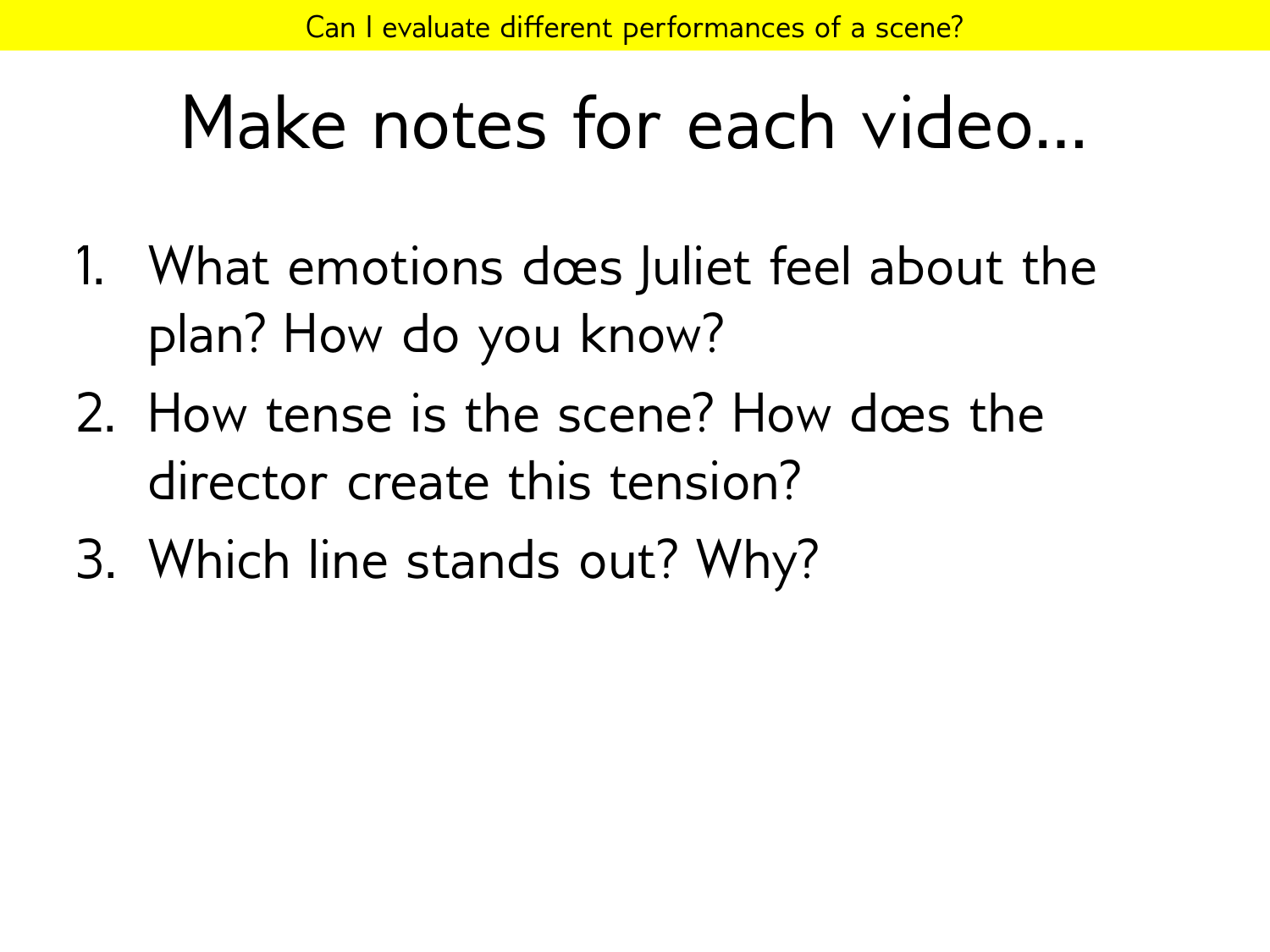

Can I evaluate different performances of a scene?
# Make notes for each video…
What emotions does Juliet feel about the plan? How do you know?
How tense is the scene? How does the director create this tension?
Which line stands out? Why?